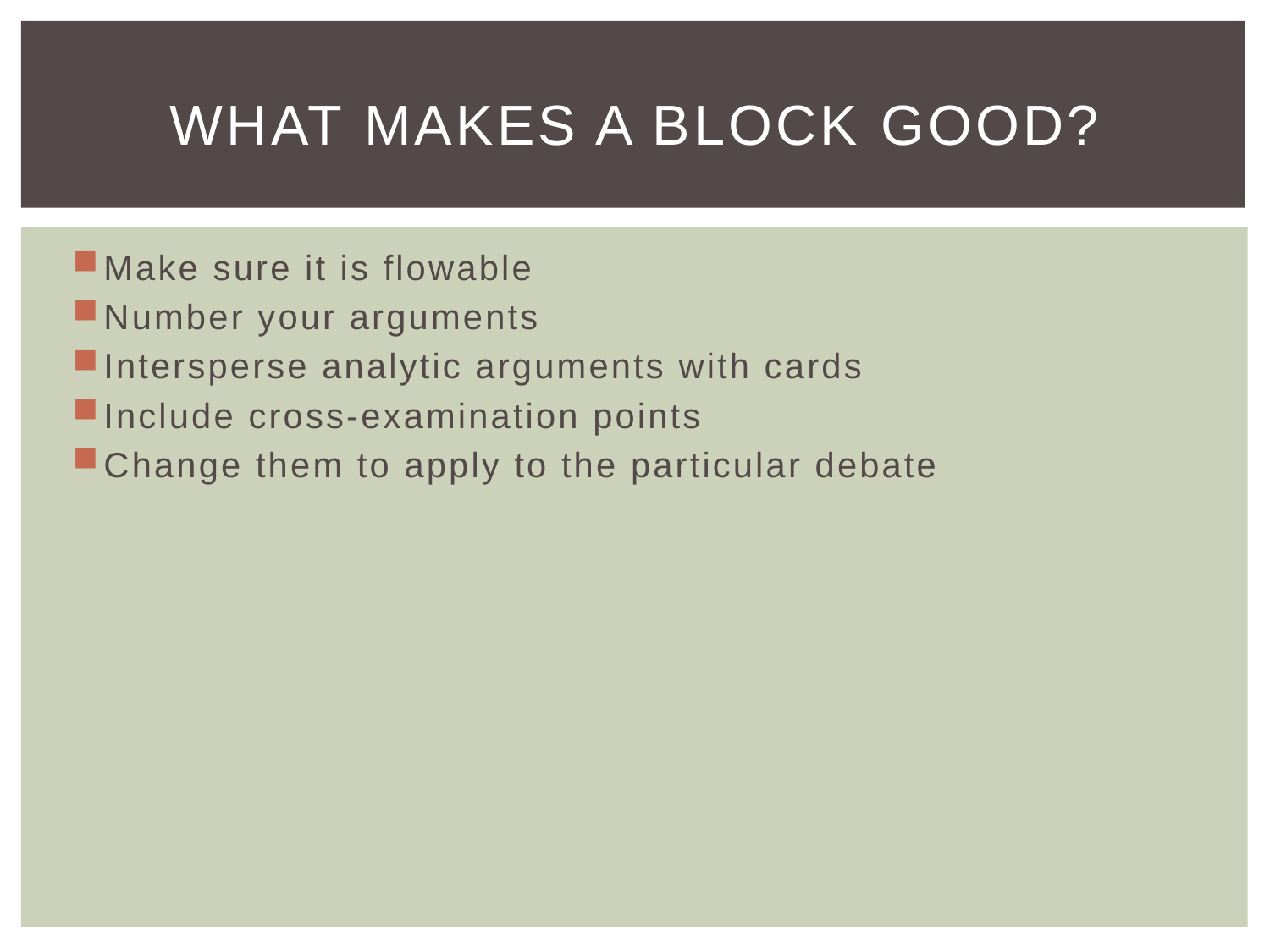

# What makes a block good?
Make sure it is flowable
Number your arguments
Intersperse analytic arguments with cards
Include cross-examination points
Change them to apply to the particular debate